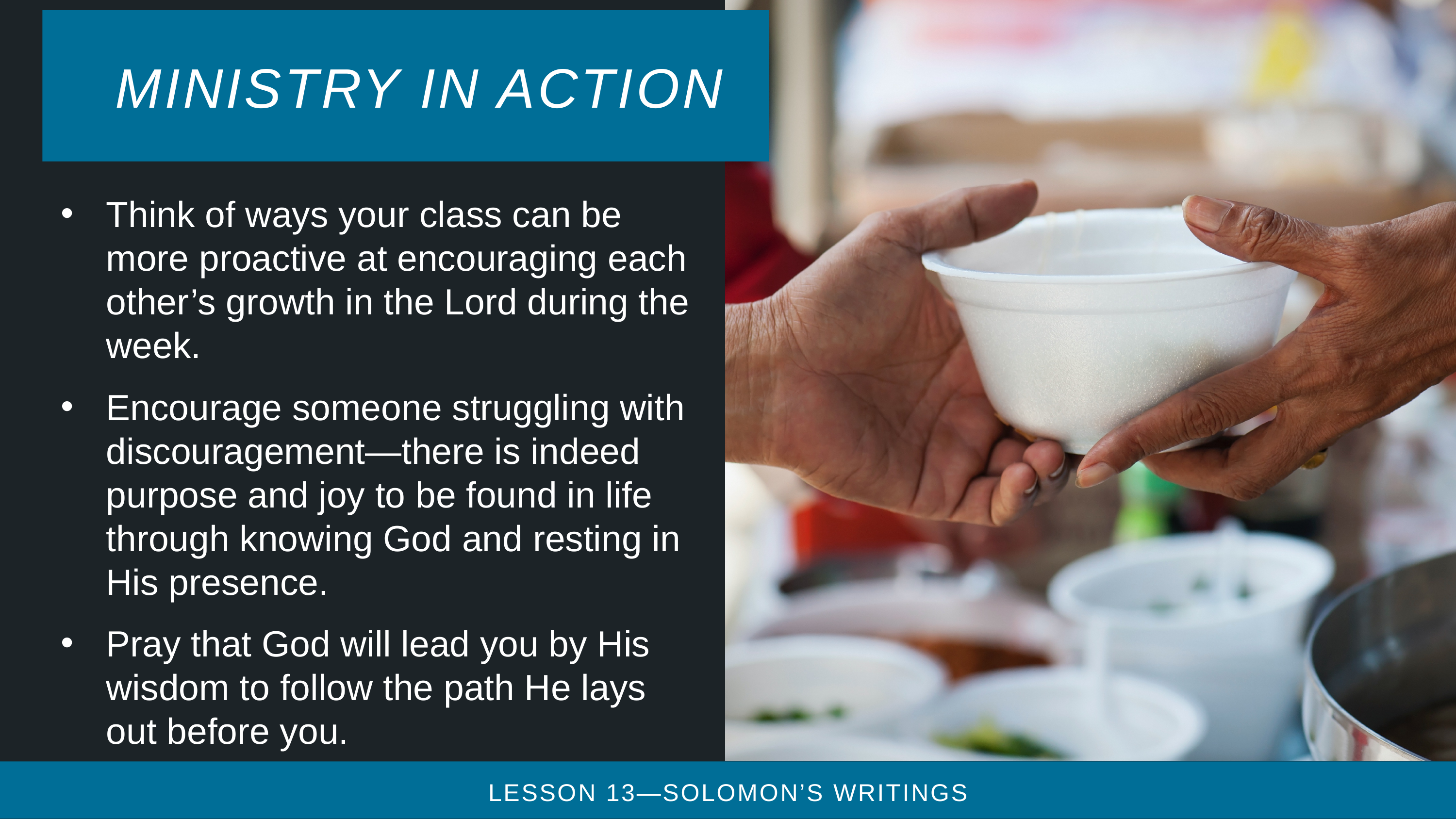

Think of ways your class can be more proactive at encouraging each other’s growth in the Lord during the week.
Encourage someone struggling with discouragement—there is indeed purpose and joy to be found in life through knowing God and resting in His presence.
Pray that God will lead you by His wisdom to follow the path He lays out before you.